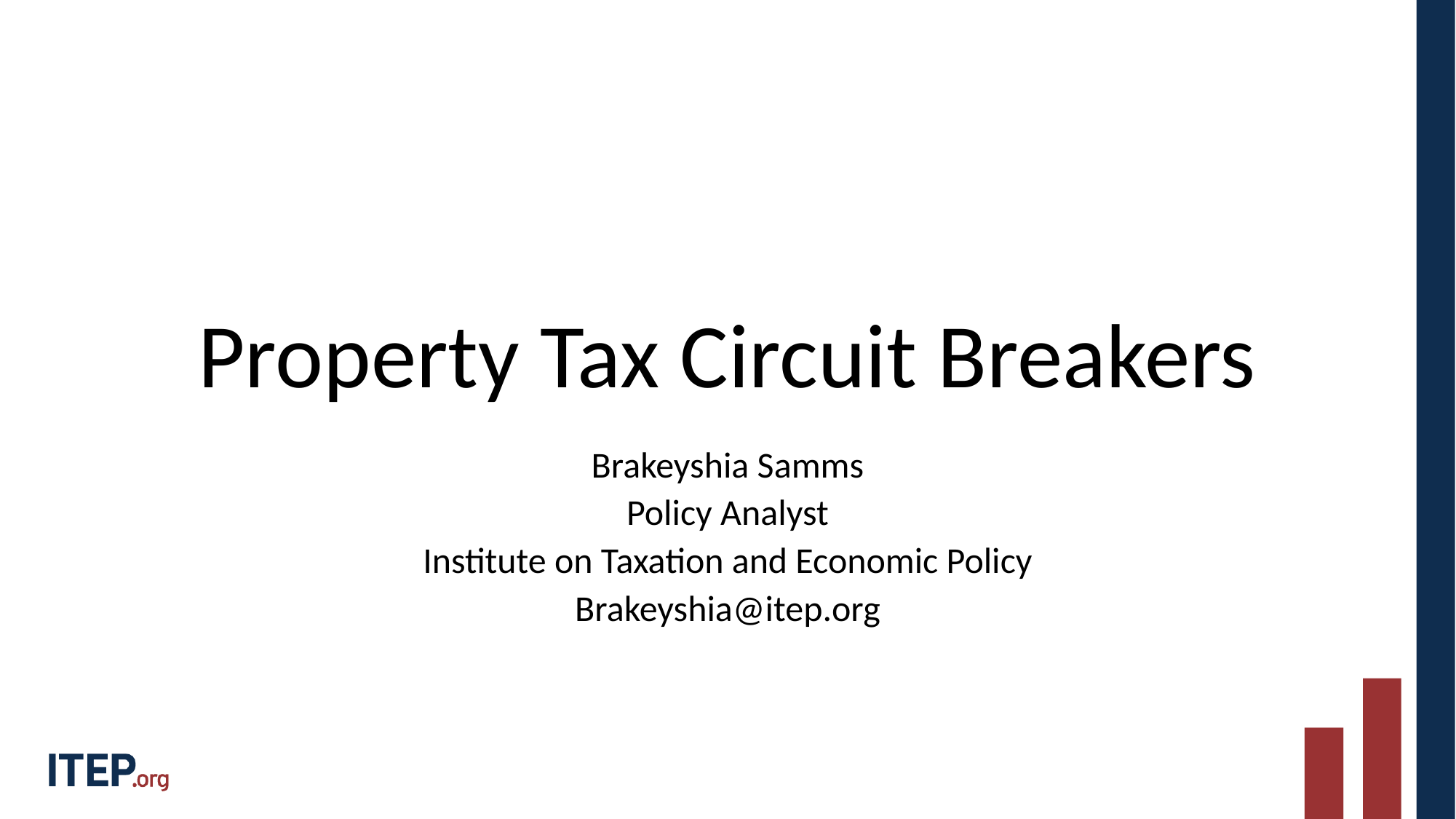

# Property Tax Circuit Breakers
Brakeyshia Samms
Policy Analyst
Institute on Taxation and Economic Policy
Brakeyshia@itep.org